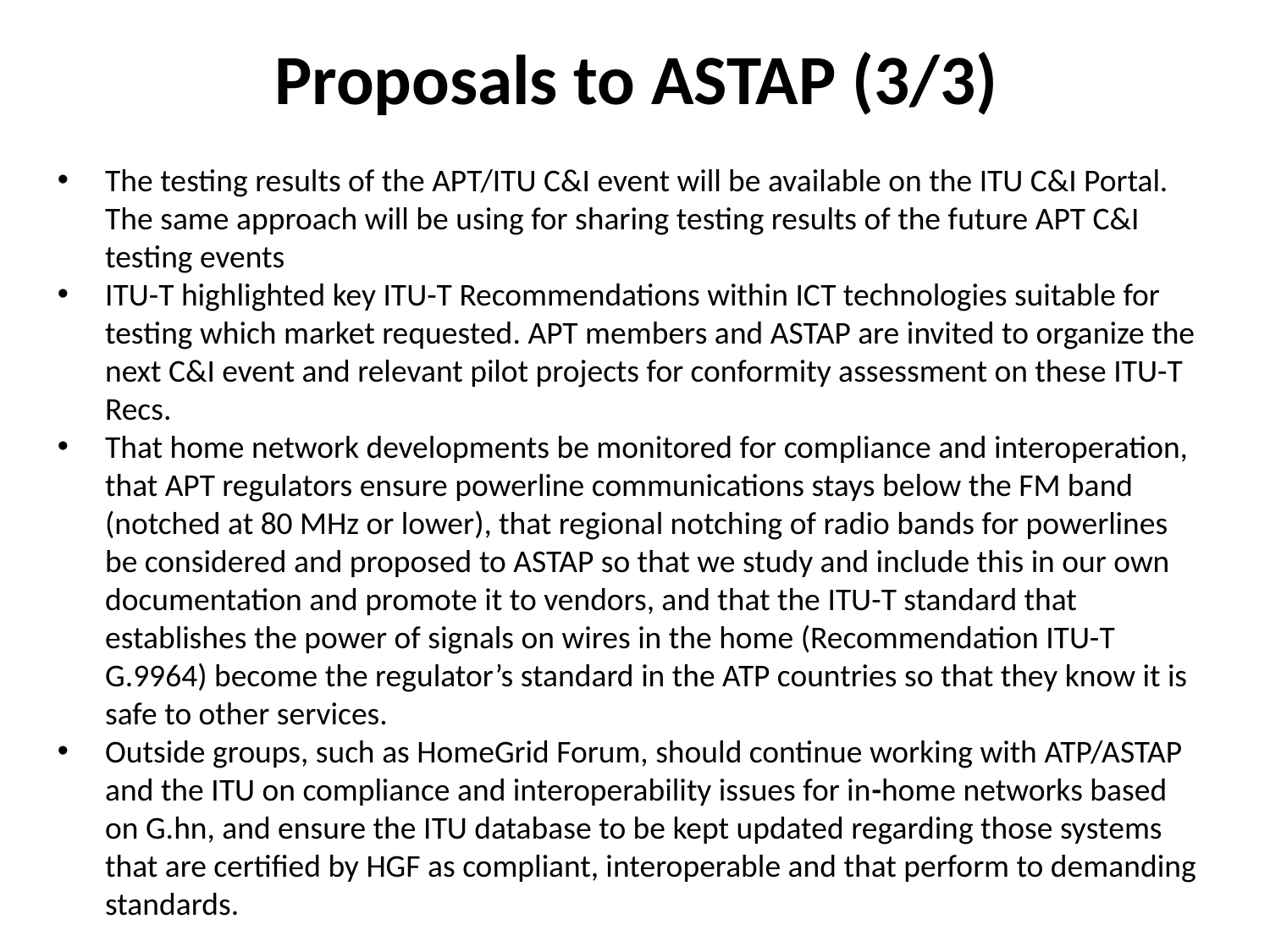

# Proposals to ASTAP (3/3)
The testing results of the APT/ITU C&I event will be available on the ITU C&I Portal. The same approach will be using for sharing testing results of the future APT C&I testing events
ITU-T highlighted key ITU-T Recommendations within ICT technologies suitable for testing which market requested. APT members and ASTAP are invited to organize the next C&I event and relevant pilot projects for conformity assessment on these ITU-T Recs.
That home network developments be monitored for compliance and interoperation, that APT regulators ensure powerline communications stays below the FM band (notched at 80 MHz or lower), that regional notching of radio bands for powerlines be considered and proposed to ASTAP so that we study and include this in our own documentation and promote it to vendors, and that the ITU-T standard that establishes the power of signals on wires in the home (Recommendation ITU-T G.9964) become the regulator’s standard in the ATP countries so that they know it is safe to other services.
Outside groups, such as HomeGrid Forum, should continue working with ATP/ASTAP and the ITU on compliance and interoperability issues for in-home networks based on G.hn, and ensure the ITU database to be kept updated regarding those systems that are certified by HGF as compliant, interoperable and that perform to demanding standards.